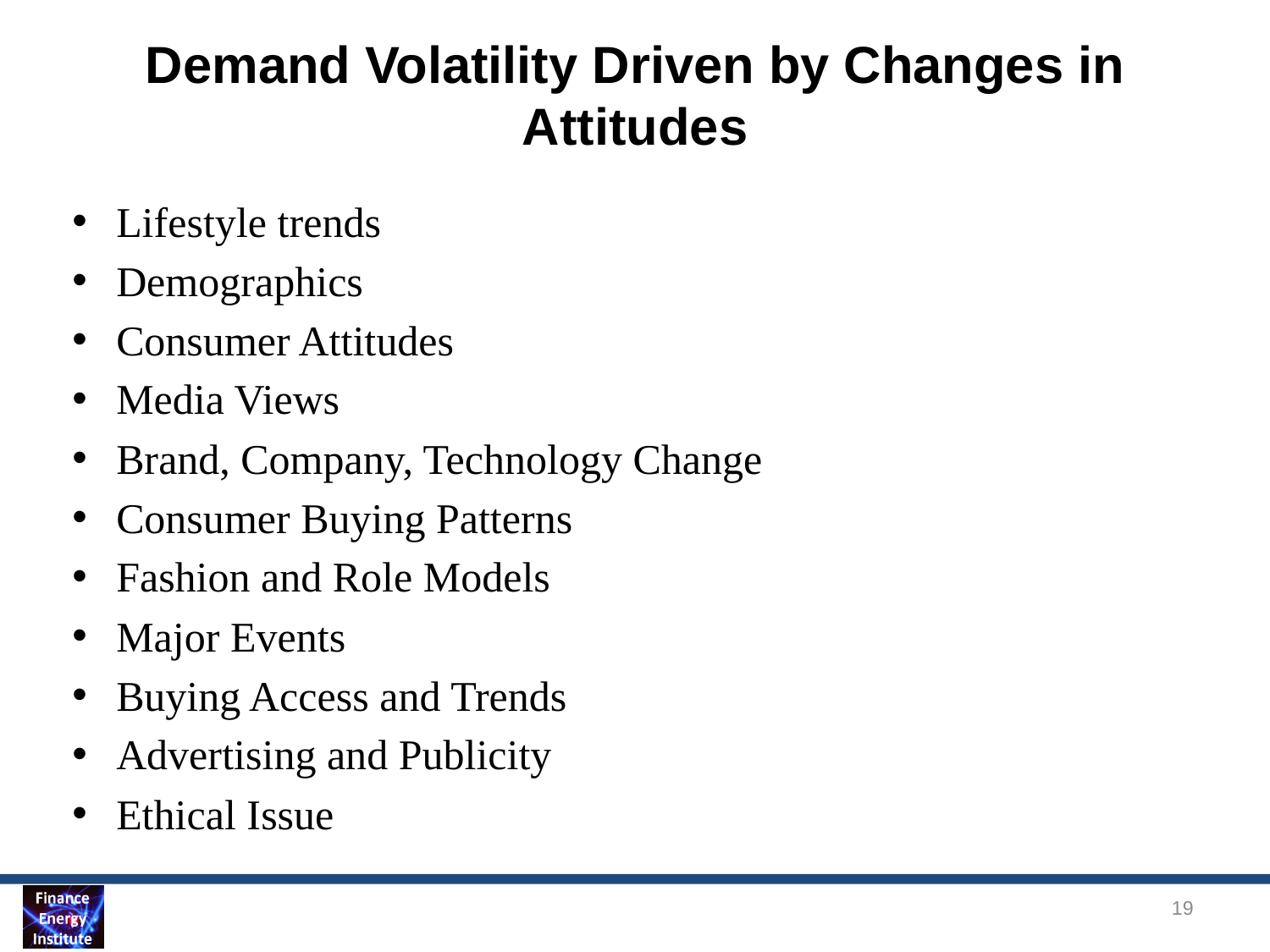

# Demand Volatility Driven by Changes in Attitudes
Lifestyle trends
Demographics
Consumer Attitudes
Media Views
Brand, Company, Technology Change
Consumer Buying Patterns
Fashion and Role Models
Major Events
Buying Access and Trends
Advertising and Publicity
Ethical Issue
19